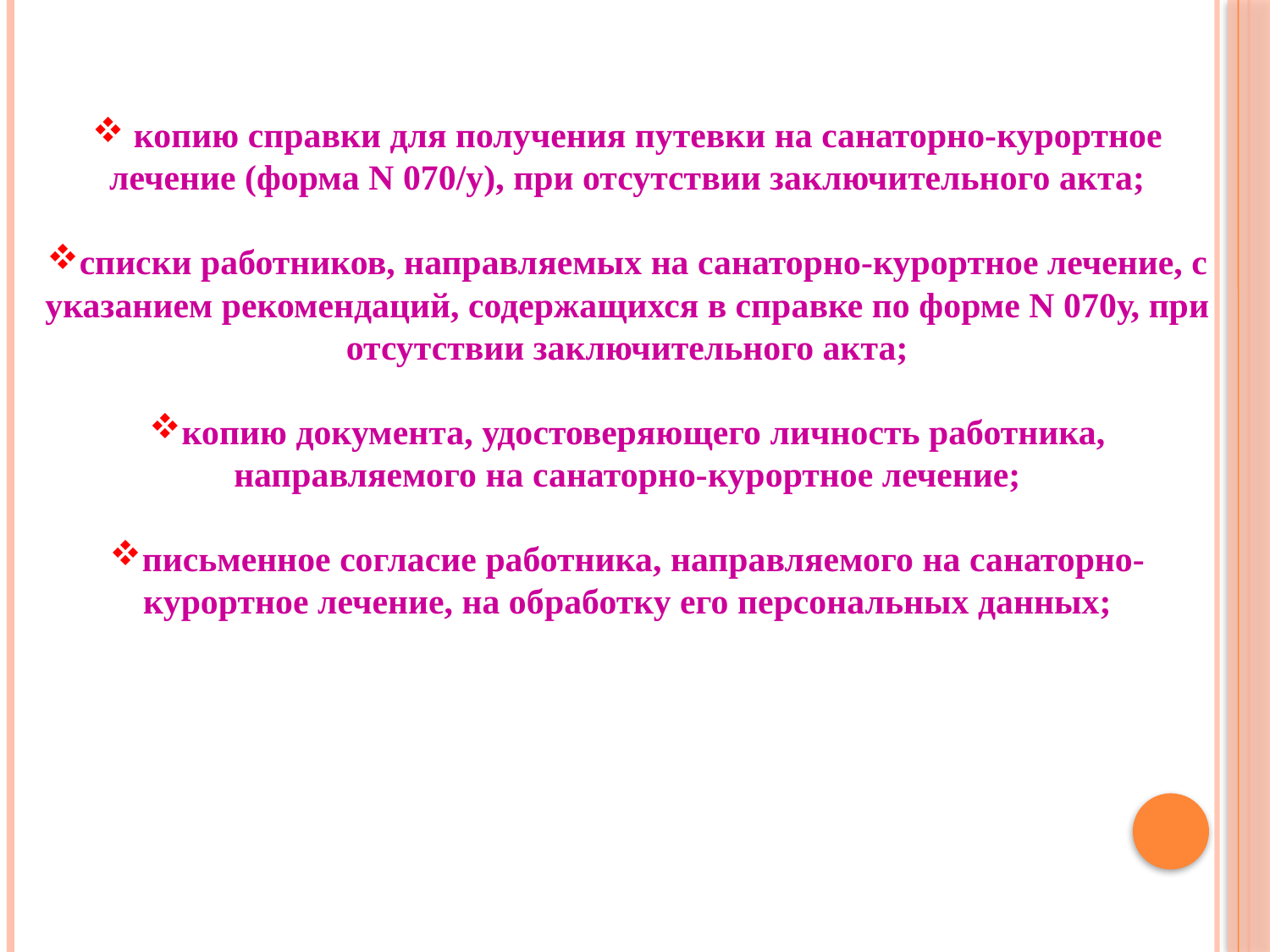

копию справки для получения путевки на санаторно-курортное лечение (форма N 070/у), при отсутствии заключительного акта;

списки работников, направляемых на санаторно-курортное лечение, с указанием рекомендаций, содержащихся в справке по форме N 070у, при отсутствии заключительного акта;

копию документа, удостоверяющего личность работника, направляемого на санаторно-курортное лечение;

письменное согласие работника, направляемого на санаторно-курортное лечение, на обработку его персональных данных;